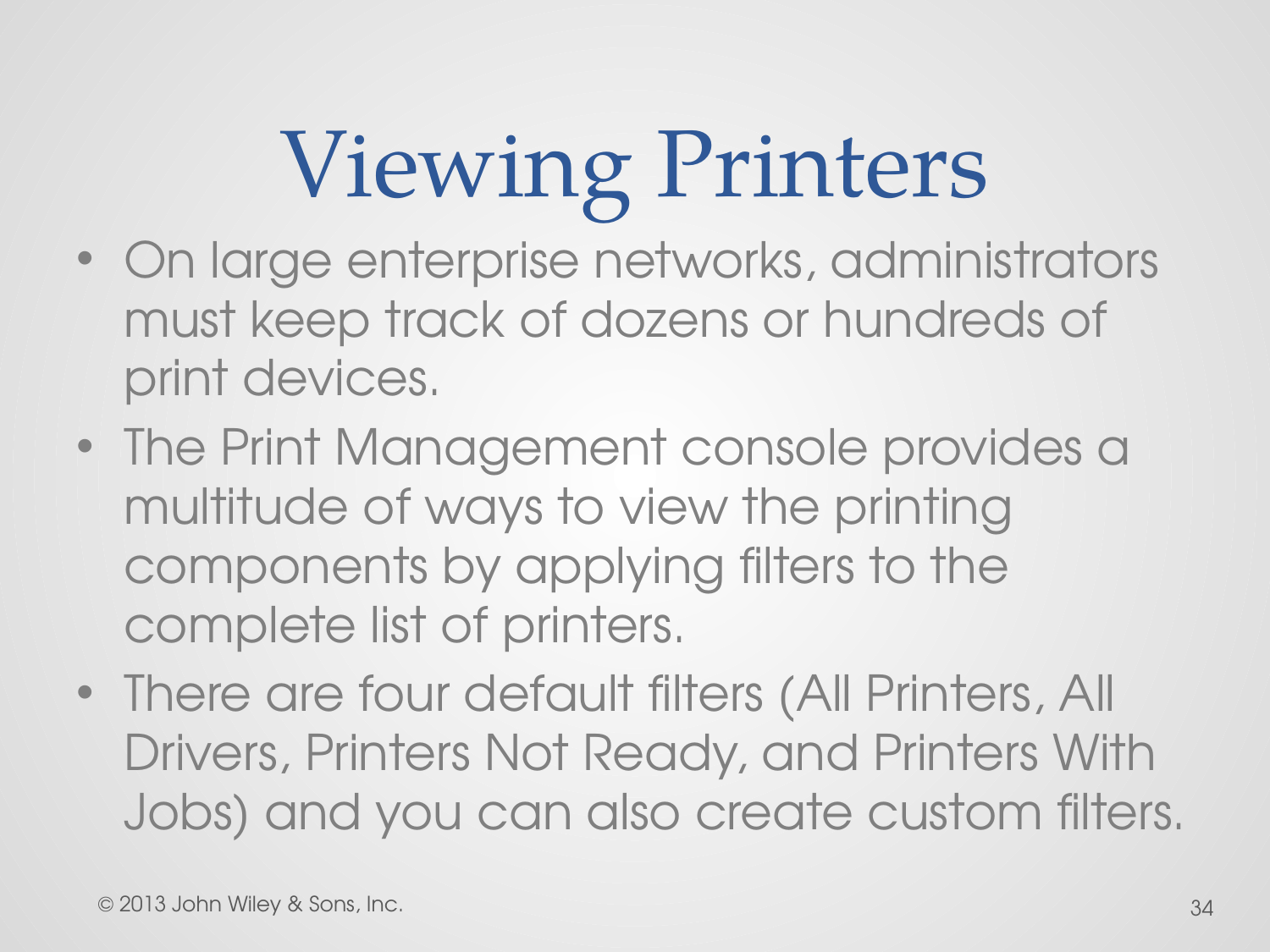

# Viewing Printers
On large enterprise networks, administrators must keep track of dozens or hundreds of print devices.
The Print Management console provides a multitude of ways to view the printing components by applying filters to the complete list of printers.
There are four default filters (All Printers, All Drivers, Printers Not Ready, and Printers With Jobs) and you can also create custom filters.
© 2013 John Wiley & Sons, Inc.
34